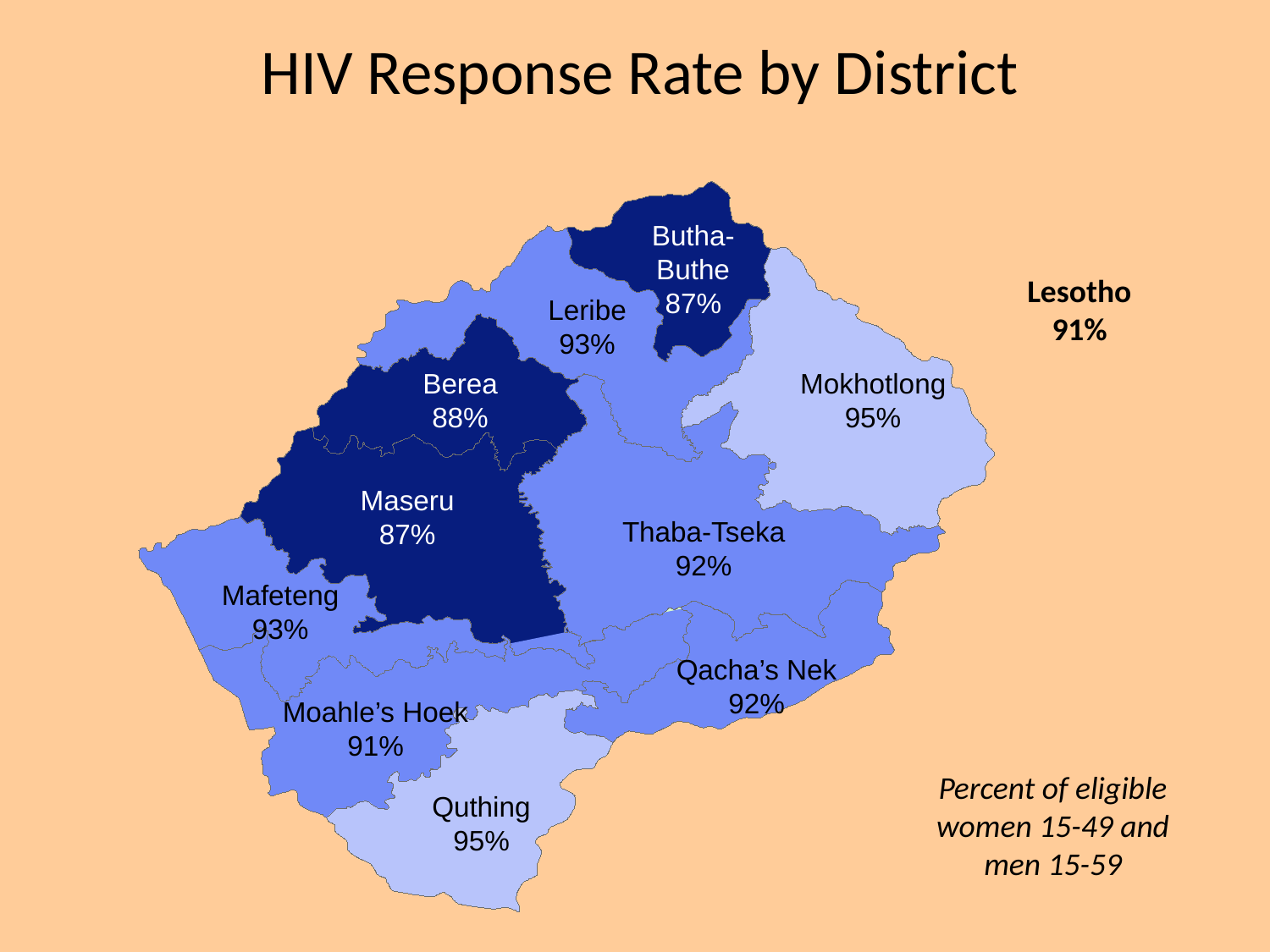

HIV Response Rate by District

Butha-Buthe
87%

Lesotho
91%
Leribe
93%

Berea
88%
Mokhotlong
95%

Maseru
87%
Thaba-Tseka
92%

Mafeteng
93%

Qacha’s Nek
92%
Moahle’s Hoek
91%

Percent of eligible women 15-49 and men 15-59
Quthing
95%